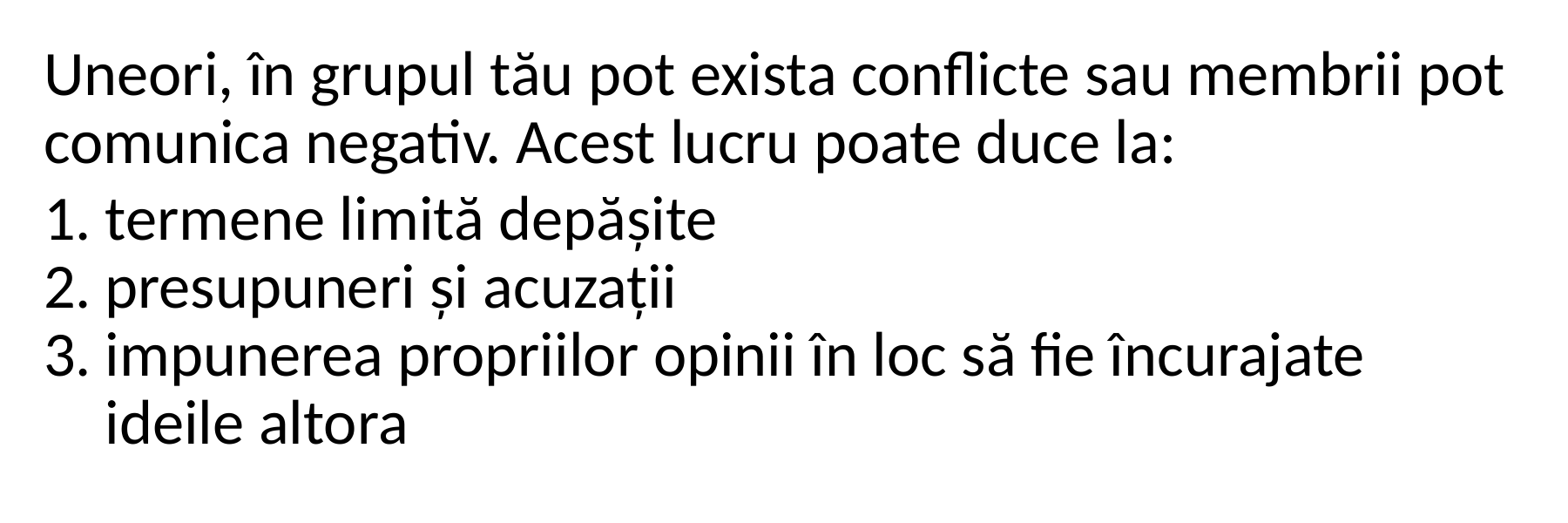

Uneori, în grupul tău pot exista conflicte sau membrii pot comunica negativ. Acest lucru poate duce la:
termene limită depășite
presupuneri și acuzații
impunerea propriilor opinii în loc să fie încurajate ideile altora